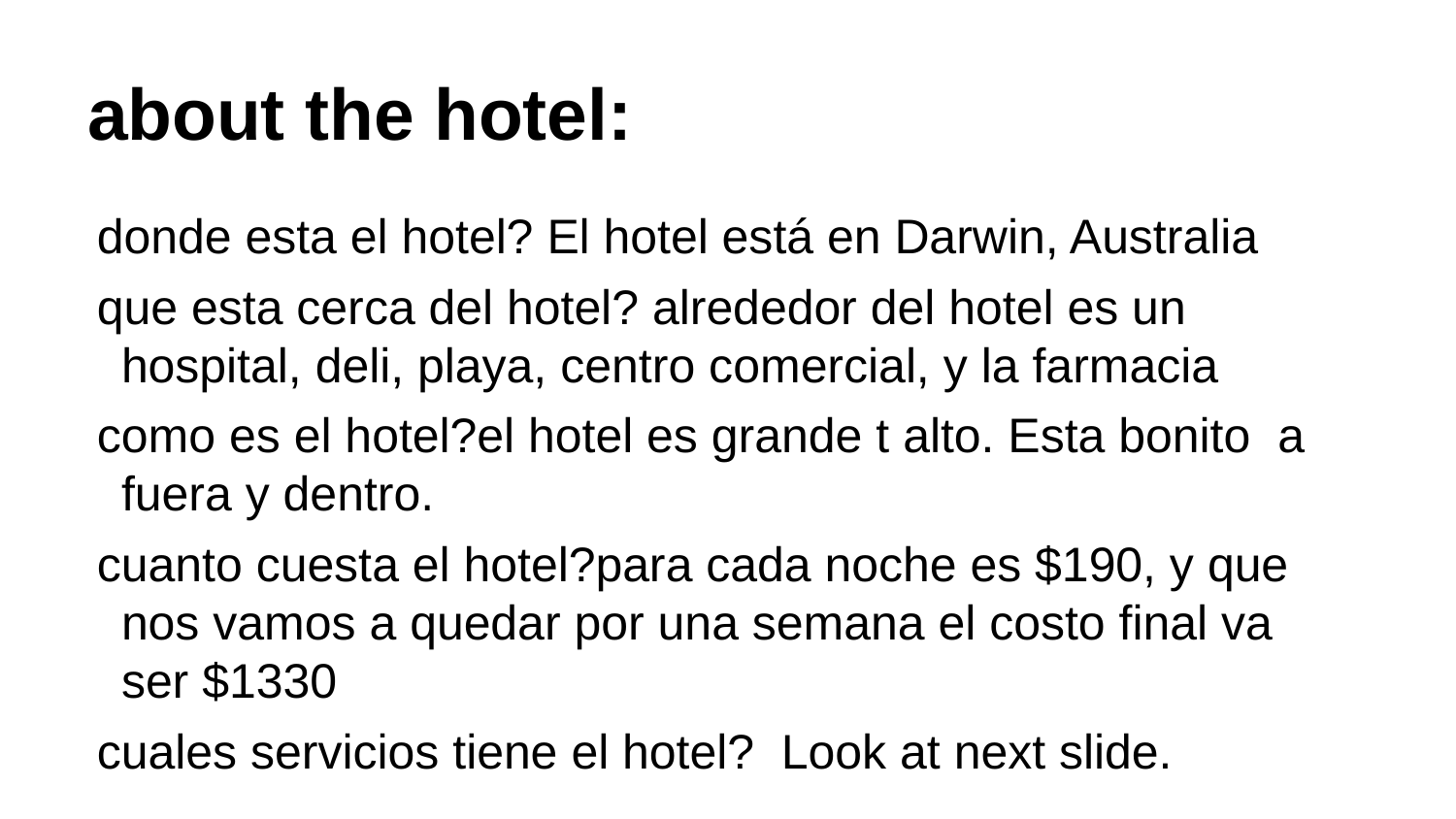

# about the hotel:
donde esta el hotel? El hotel está en Darwin, Australia
que esta cerca del hotel? alrededor del hotel es un hospital, deli, playa, centro comercial, y la farmacia
como es el hotel?el hotel es grande t alto. Esta bonito  a fuera y dentro.
cuanto cuesta el hotel?para cada noche es $190, y que nos vamos a quedar por una semana el costo final va ser $1330
cuales servicios tiene el hotel?  Look at next slide.